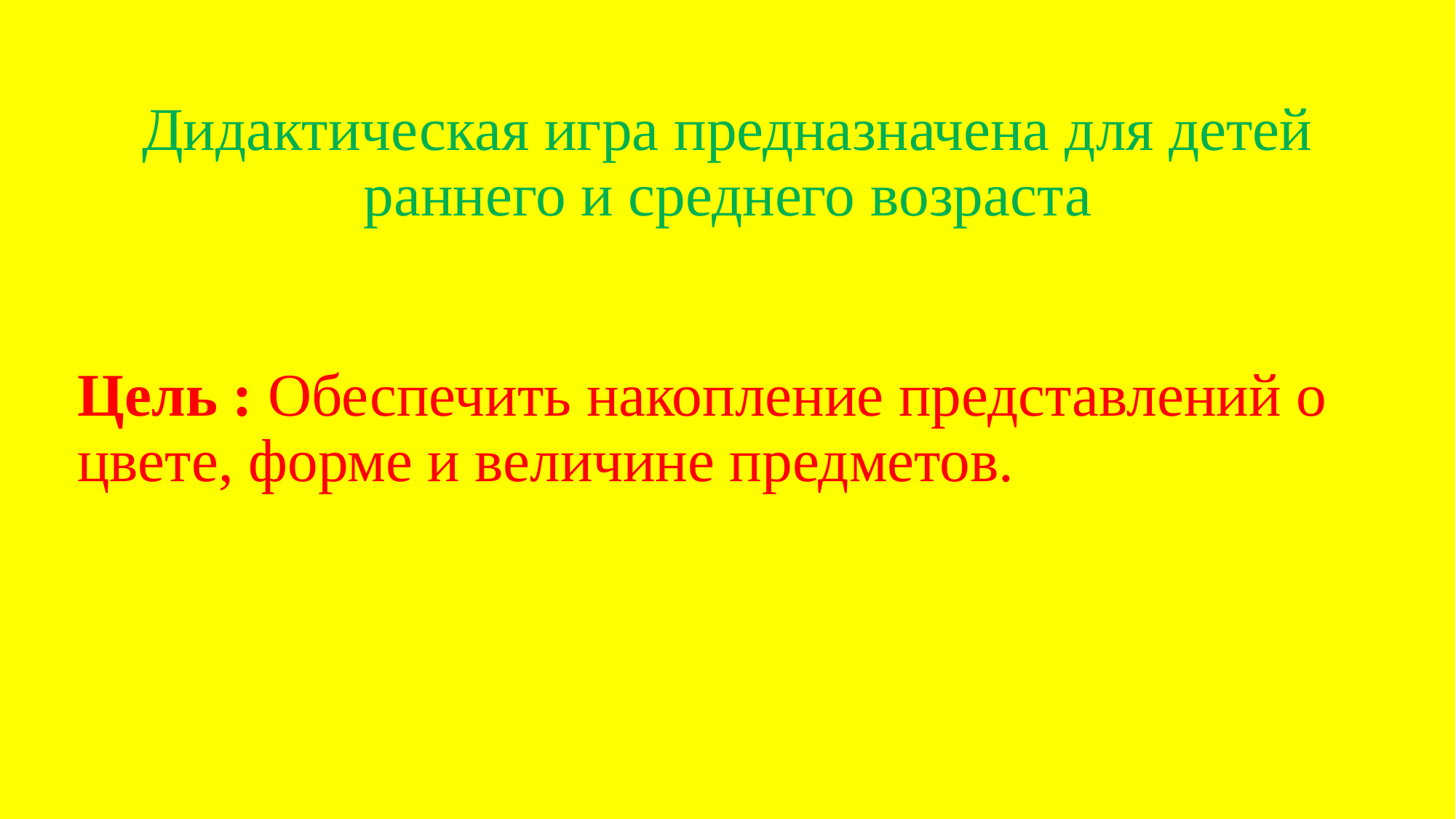

# Дидактическая игра предназначена для детей раннего и среднего возраста
Цель : Обеспечить накопление представлений о цвете, форме и величине предметов.